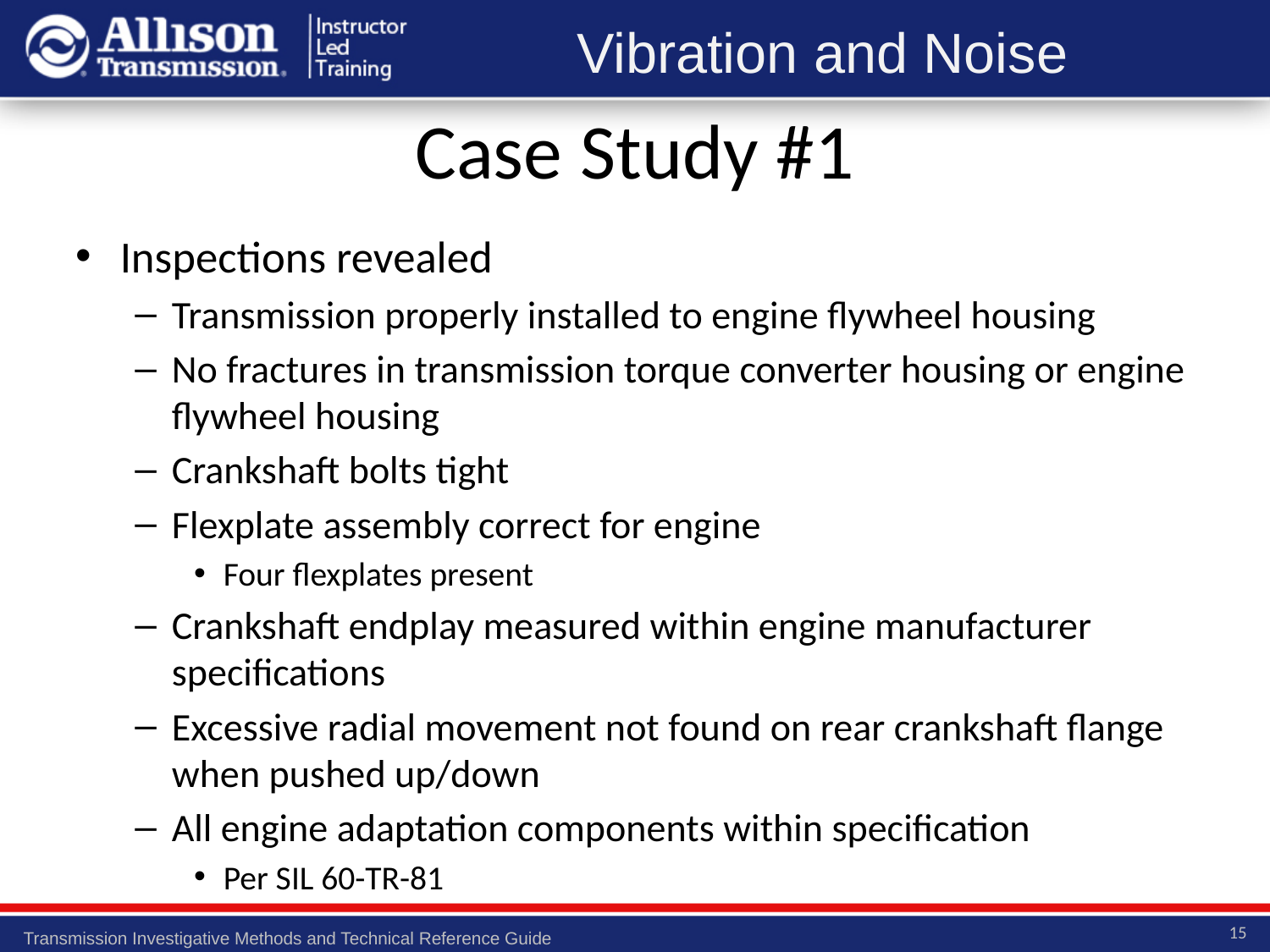

Case Study #1
Inspections revealed
Transmission properly installed to engine flywheel housing
No fractures in transmission torque converter housing or engine flywheel housing
Crankshaft bolts tight
Flexplate assembly correct for engine
Four flexplates present
Crankshaft endplay measured within engine manufacturer specifications
Excessive radial movement not found on rear crankshaft flange when pushed up/down
All engine adaptation components within specification
Per SIL 60-TR-81
15